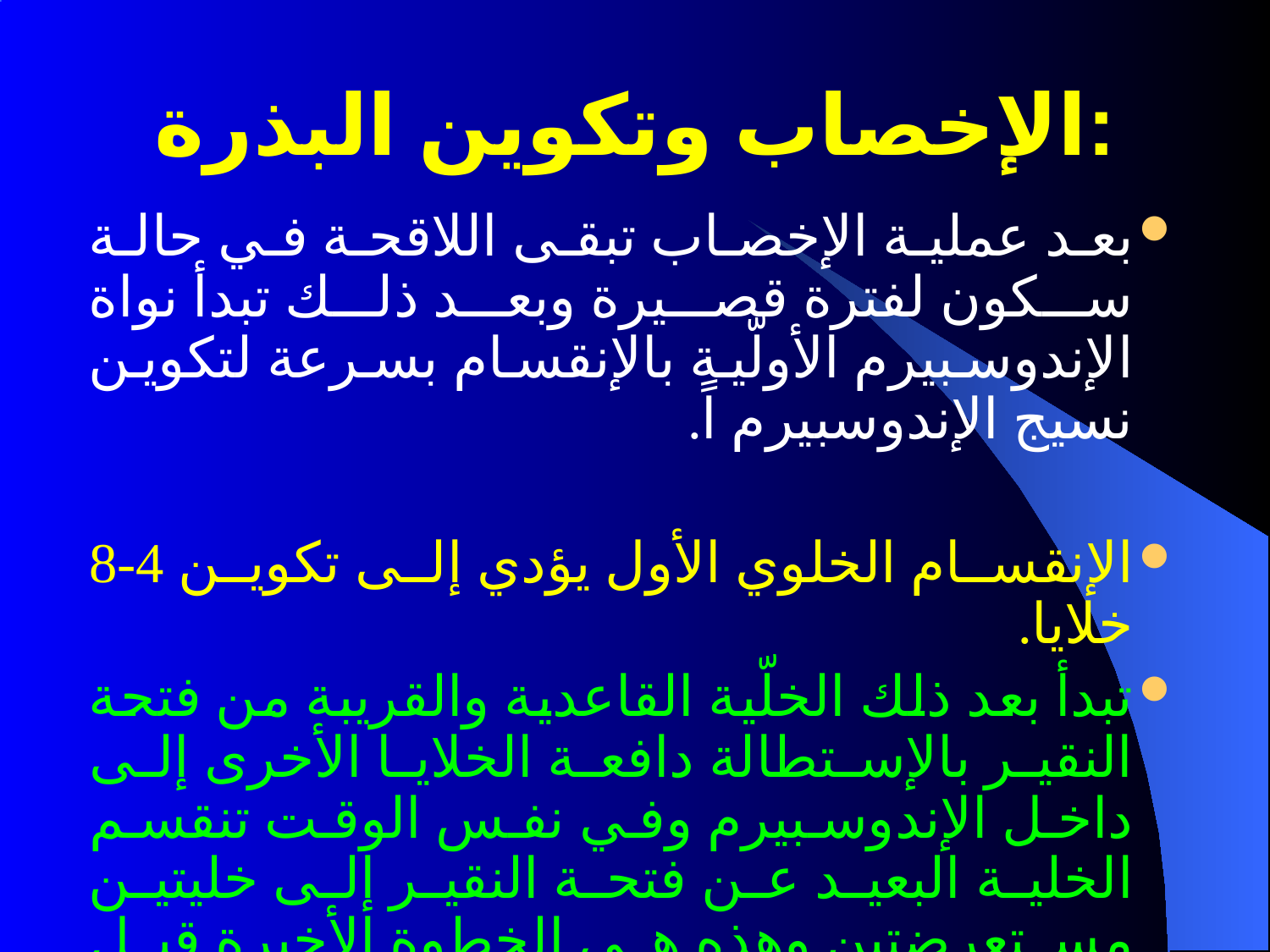

# الإخصاب وتكوين البذرة:
بعد عملية الإخصاب تبقى اللاقحة في حالة سكون لفترة قصيرة وبعد ذلك تبدأ نواة الإندوسبيرم الأولّية بالإنقسام بسرعة لتكوين نسيج الإندوسبيرم اً.

الإنقسام الخلوي الأول يؤدي إلى تكوين 4-8 خلايا.
تبدأ بعد ذلك الخلّية القاعدية والقريبة من فتحة النقير بالإستطالة دافعة الخلايا الأخرى إلى داخل الإندوسبيرم وفي نفس الوقت تنقسم الخلية البعيد عن فتحة النقير إلى خليتين مستعرضتين وهذه هي الخطوة الأخيرة قبل تحولها إلى الجنين.